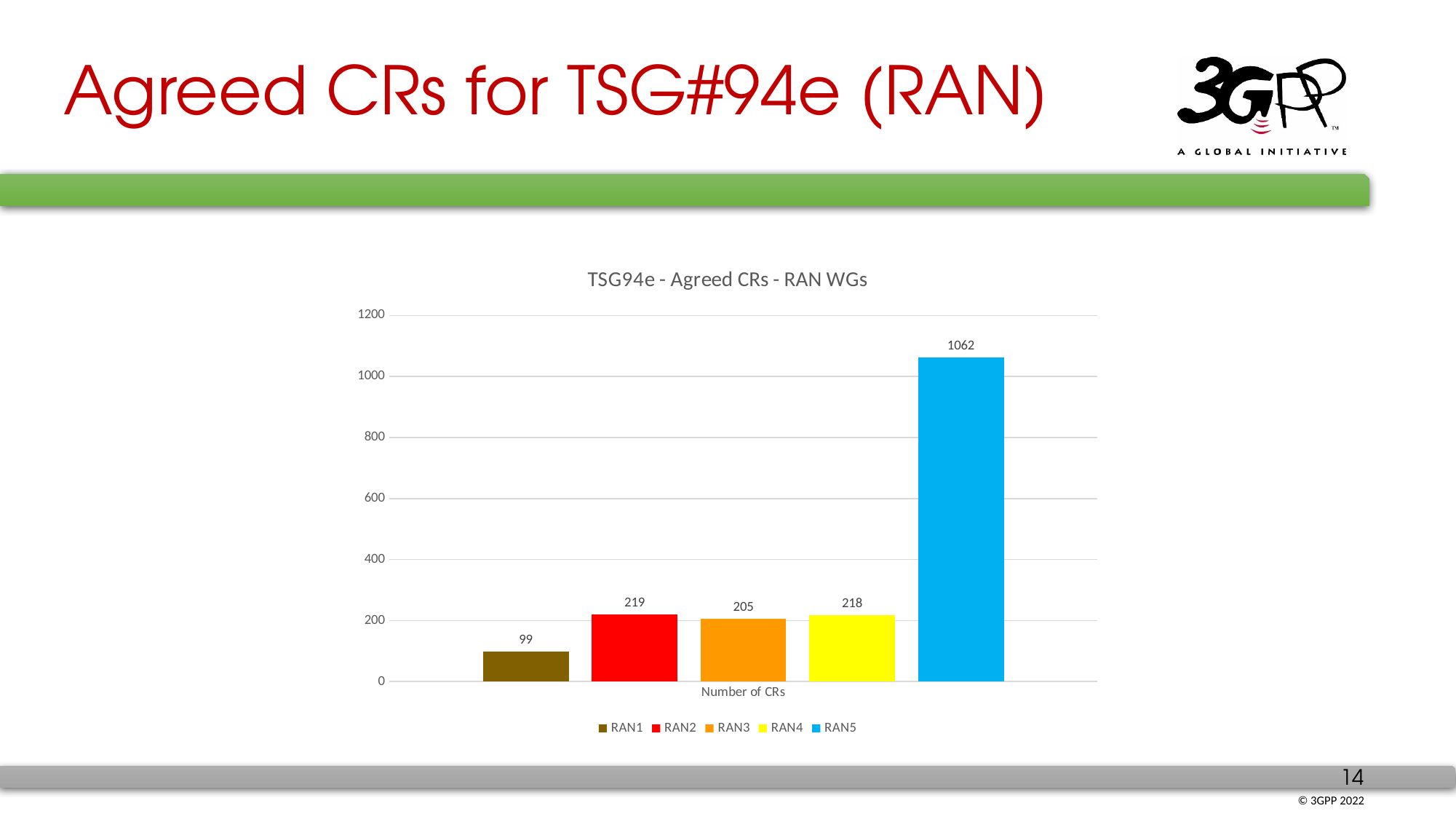

# Agreed CRs for TSG#94e (RAN)

### Chart: TSG94e - Agreed CRs - RAN WGs

| Category | RAN1 | RAN2 | RAN3 | RAN4 | RAN5 |
|---|---|---|---|---|---|
| Number of CRs | 99.0 | 219.0 | 205.0 | 218.0 | 1062.0 |